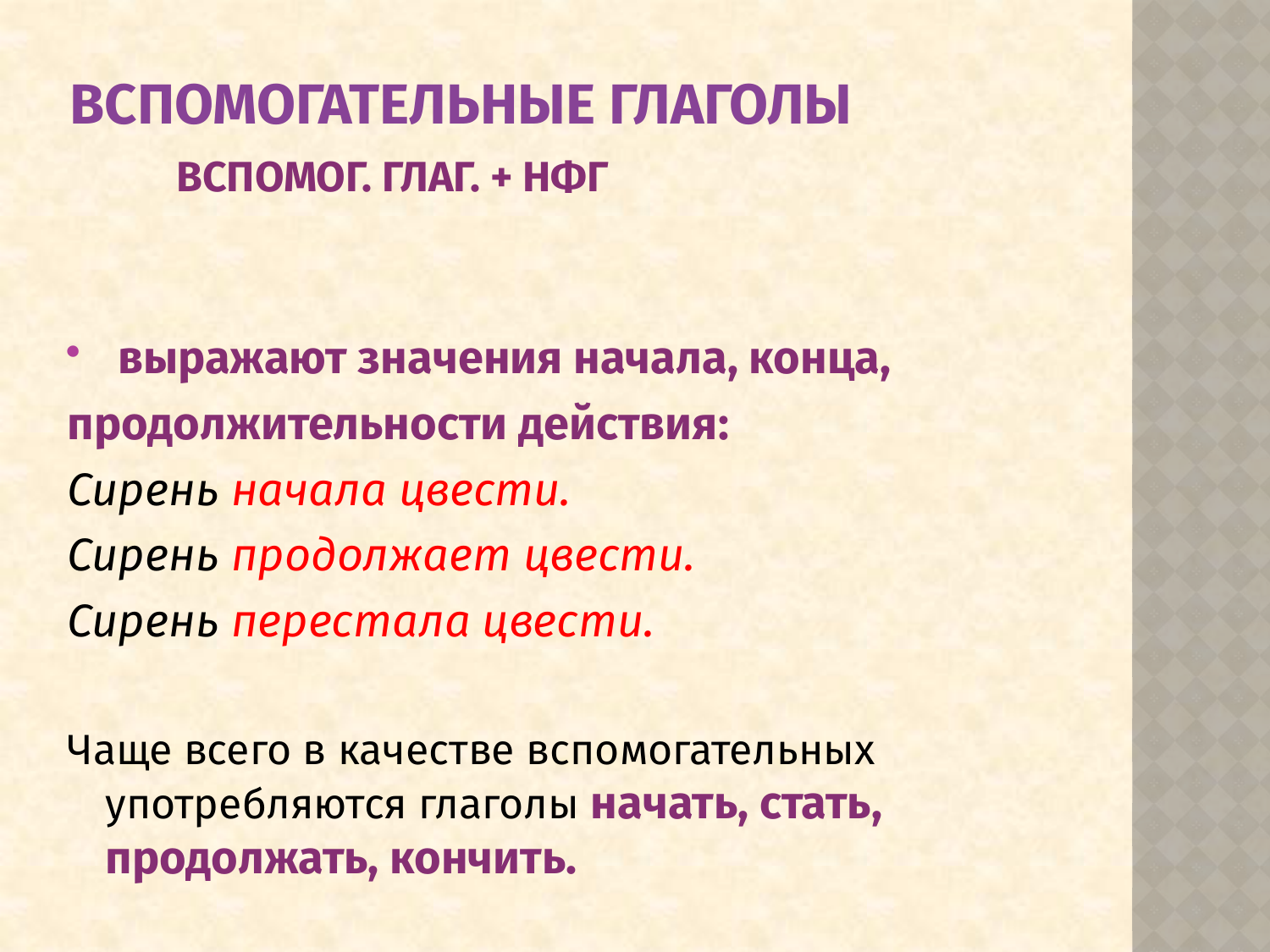

# Вспомогательные глаголы Вспомог. Глаг. + НФГ

 выражают значения начала, конца,
продолжительности действия:
Сирень начала цвести.
Сирень продолжает цвести.
Сирень перестала цвести.

Чаще всего в качестве вспомогательных употребляются глаголы начать, стать, продолжать, кончить.